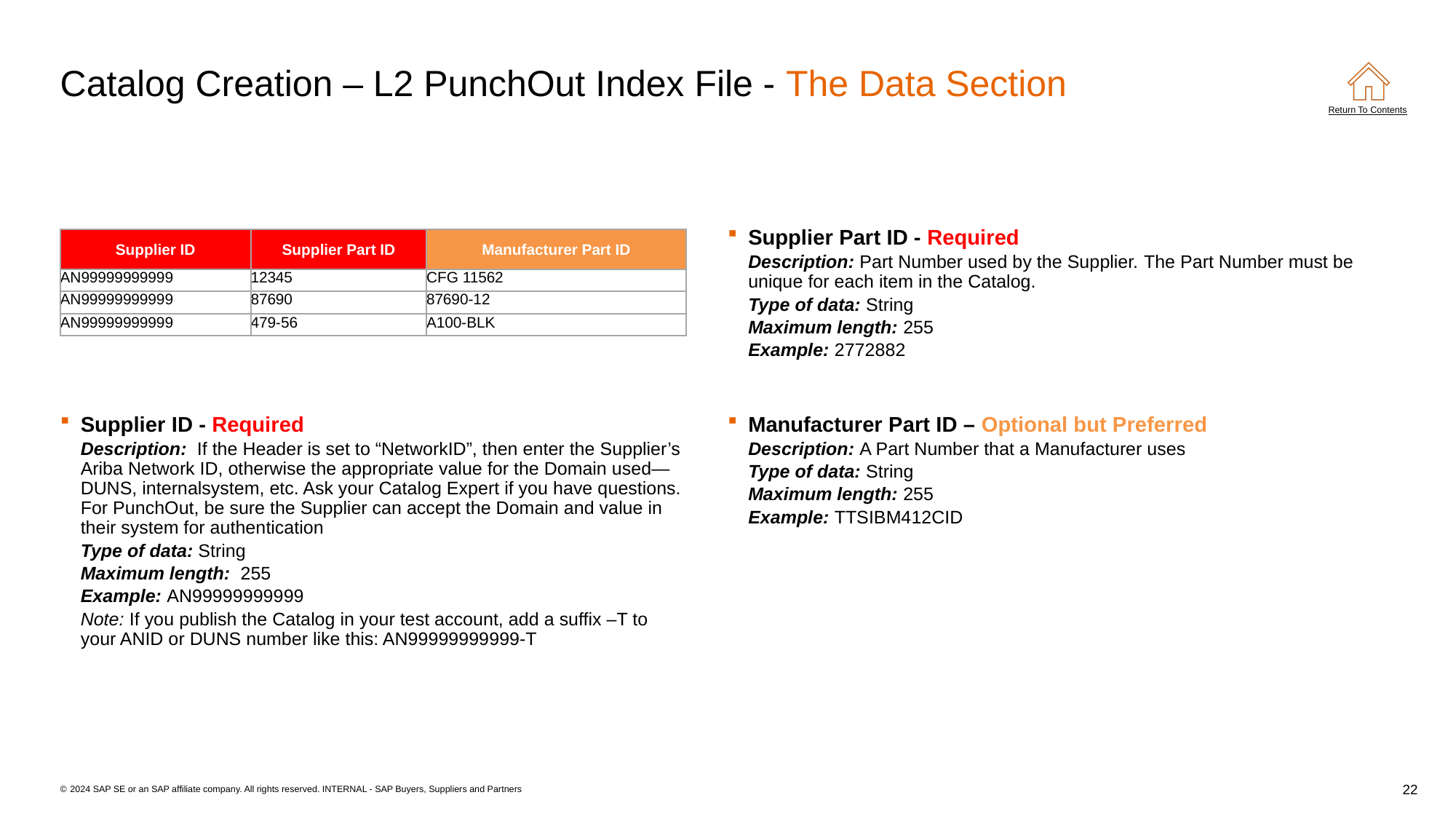

# Catalog Creation – L2 PunchOut Index File - The Data Section
| Supplier ID | Supplier Part ID | Manufacturer Part ID |
| --- | --- | --- |
| AN99999999999 | 12345 | CFG 11562 |
| AN99999999999 | 87690 | 87690-12 |
| AN99999999999 | 479-56 | A100-BLK |
Supplier Part ID - Required
Description: Part Number used by the Supplier. The Part Number must be unique for each item in the Catalog.
Type of data: String
Maximum length: 255
Example: 2772882

Manufacturer Part ID – Optional but Preferred
Description: A Part Number that a Manufacturer uses
Type of data: String
Maximum length: 255
Example: TTSIBM412CID

Supplier ID - Required
Description:  If the Header is set to “NetworkID”, then enter the Supplier’s Ariba Network ID, otherwise the appropriate value for the Domain used—DUNS, internalsystem, etc. Ask your Catalog Expert if you have questions. For PunchOut, be sure the Supplier can accept the Domain and value in their system for authentication
Type of data: String
Maximum length:  255
Example: AN99999999999
Note: If you publish the Catalog in your test account, add a suffix –T to your ANID or DUNS number like this: AN99999999999-T